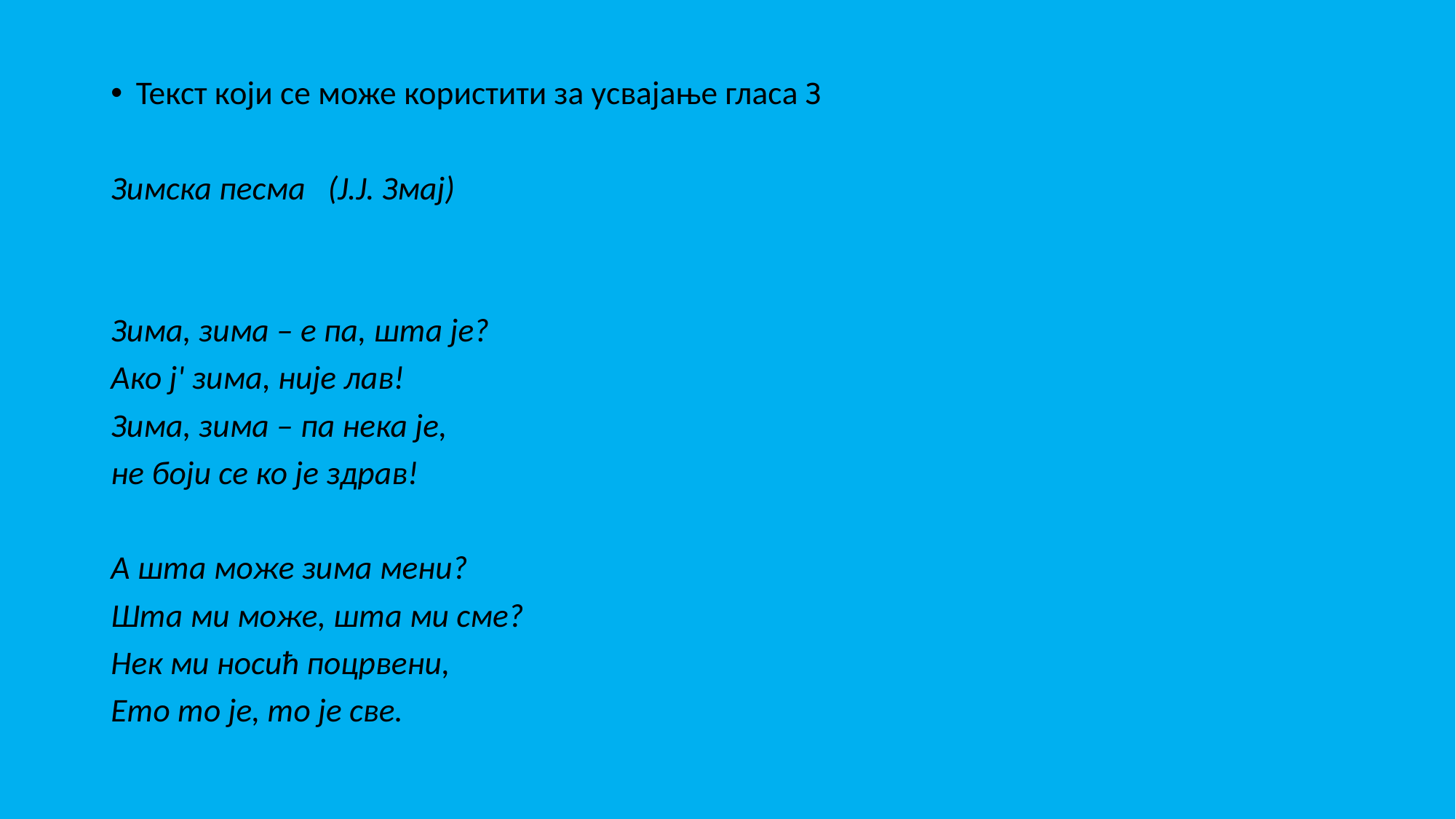

Текст који се може користити за усвајање гласа З

Зимска песма   (Ј.Ј. Змај)

Зима, зима – е па, шта је?
Ако ј' зима, није лав!
Зима, зима – па нека је,
не боји се ко је здрав!

А шта може зима мени?
Шта ми може, шта ми сме?
Нек ми носић поцрвени,
Ето то је, то је све.